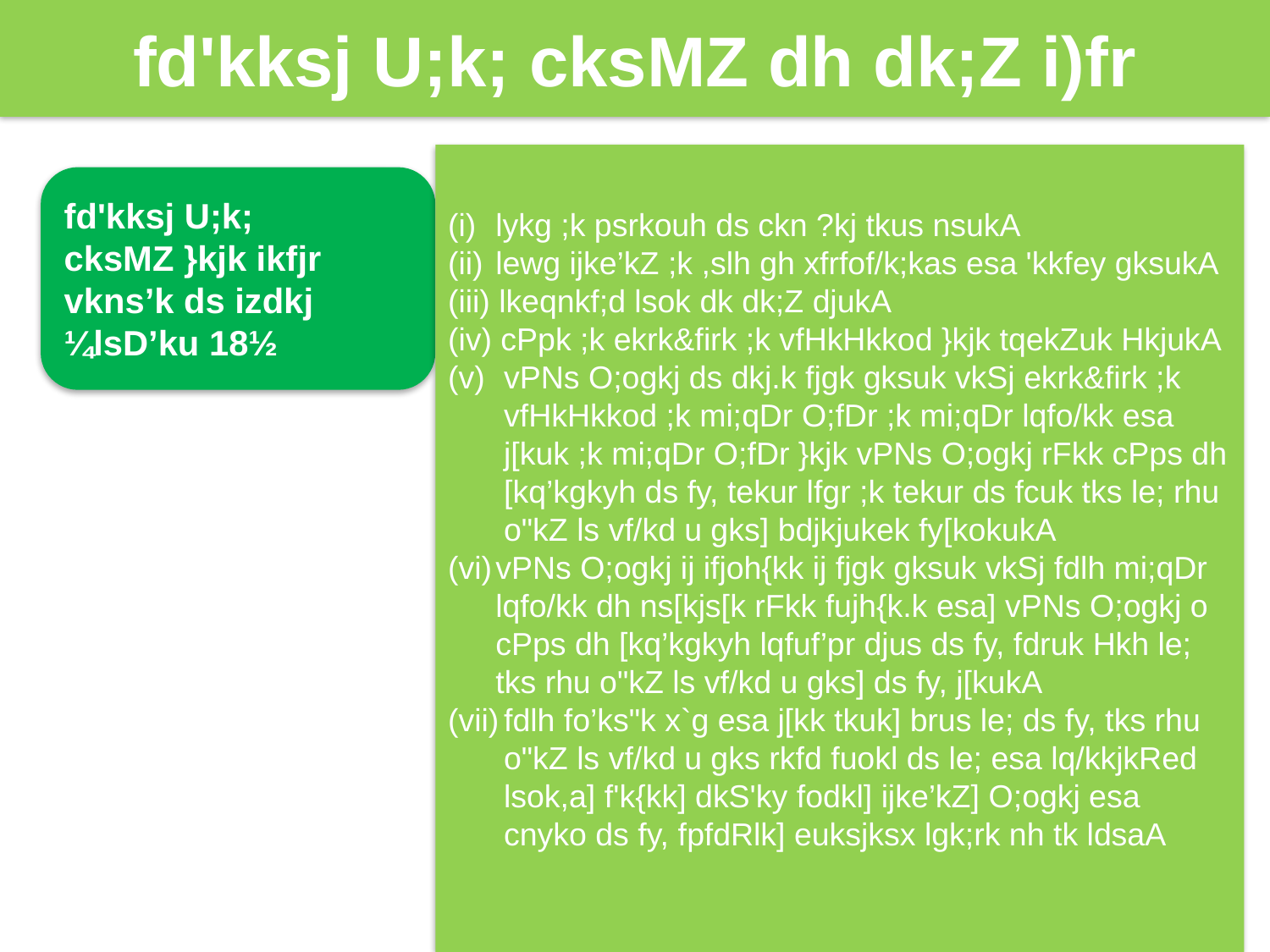

fd'kksj U;k; cksMZ dh dk;Z i)fr
(i)	lykg ;k psrkouh ds ckn ?kj tkus nsukA
(ii)	lewg ijke’kZ ;k ,slh gh xfrfof/k;kas esa 'kkfey gksukA
(iii) lkeqnkf;d lsok dk dk;Z djukA
(iv) cPpk ;k ekrk&firk ;k vfHkHkkod }kjk tqekZuk HkjukA
(v)	vPNs O;ogkj ds dkj.k fjgk gksuk vkSj ekrk&firk ;k vfHkHkkod ;k mi;qDr O;fDr ;k mi;qDr lqfo/kk esa j[kuk ;k mi;qDr O;fDr }kjk vPNs O;ogkj rFkk cPps dh [kq’kgkyh ds fy, tekur lfgr ;k tekur ds fcuk tks le; rhu o"kZ ls vf/kd u gks] bdjkjukek fy[kokukA
(vi)	vPNs O;ogkj ij ifjoh{kk ij fjgk gksuk vkSj fdlh mi;qDr lqfo/kk dh ns[kjs[k rFkk fujh{k.k esa] vPNs O;ogkj o cPps dh [kq’kgkyh lqfuf’pr djus ds fy, fdruk Hkh le; tks rhu o"kZ ls vf/kd u gks] ds fy, j[kukA
(vii)	fdlh fo’ks"k x`g esa j[kk tkuk] brus le; ds fy, tks rhu o"kZ ls vf/kd u gks rkfd fuokl ds le; esa lq/kkjkRed lsok,a] f'k{kk] dkS'ky fodkl] ijke’kZ] O;ogkj esa cnyko ds fy, fpfdRlk] euksjksx lgk;rk nh tk ldsaA

fd'kksj U;k; cksMZ }kjk ikfjr vkns’k ds izdkj
¼lsD’ku 18½